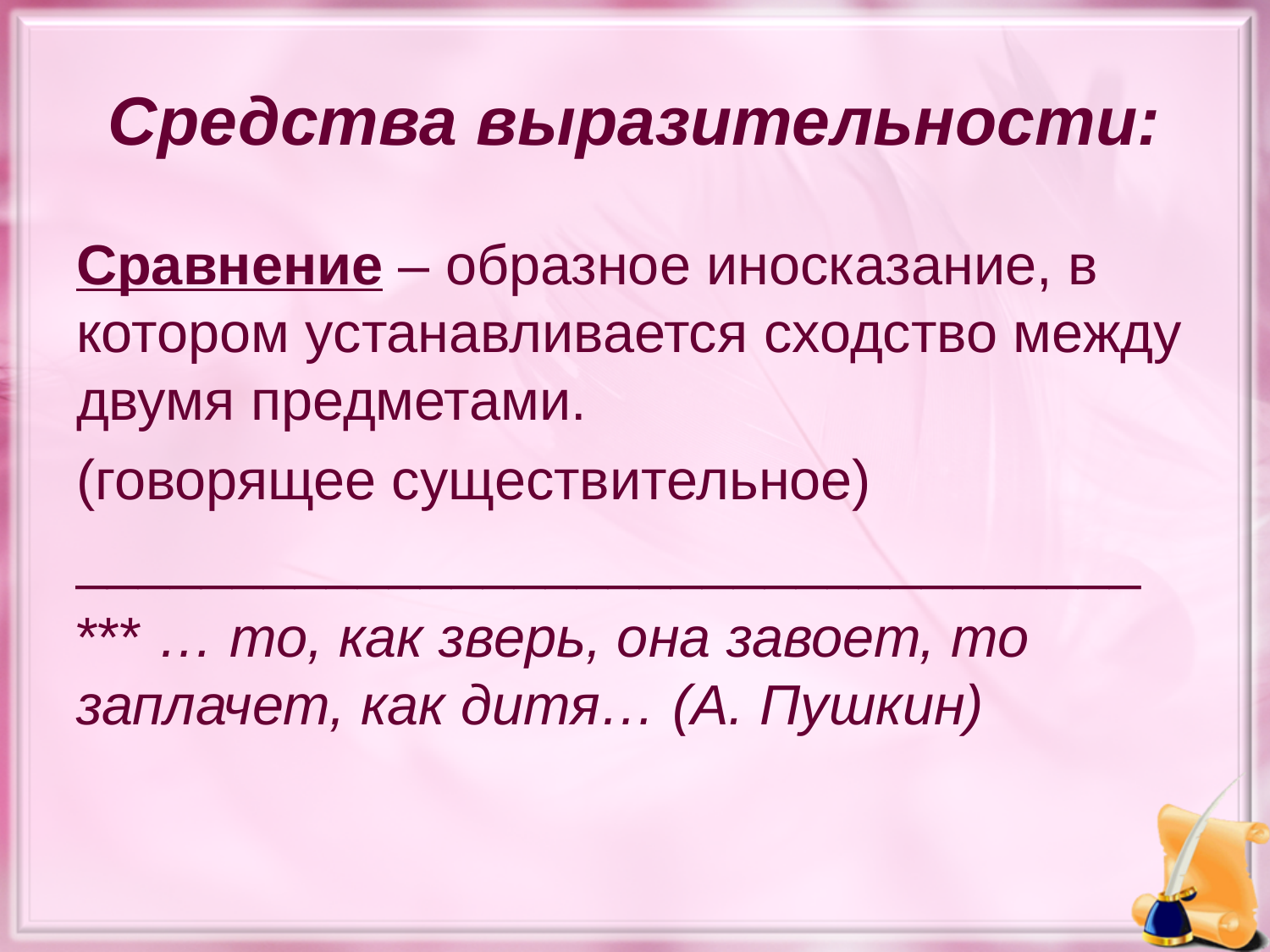

# Средства выразительности:
Сравнение – образное иносказание, в котором устанавливается сходство между двумя предметами.
(говорящее существительное)
__________________________________
*** … то, как зверь, она завоет, то заплачет, как дитя… (А. Пушкин)